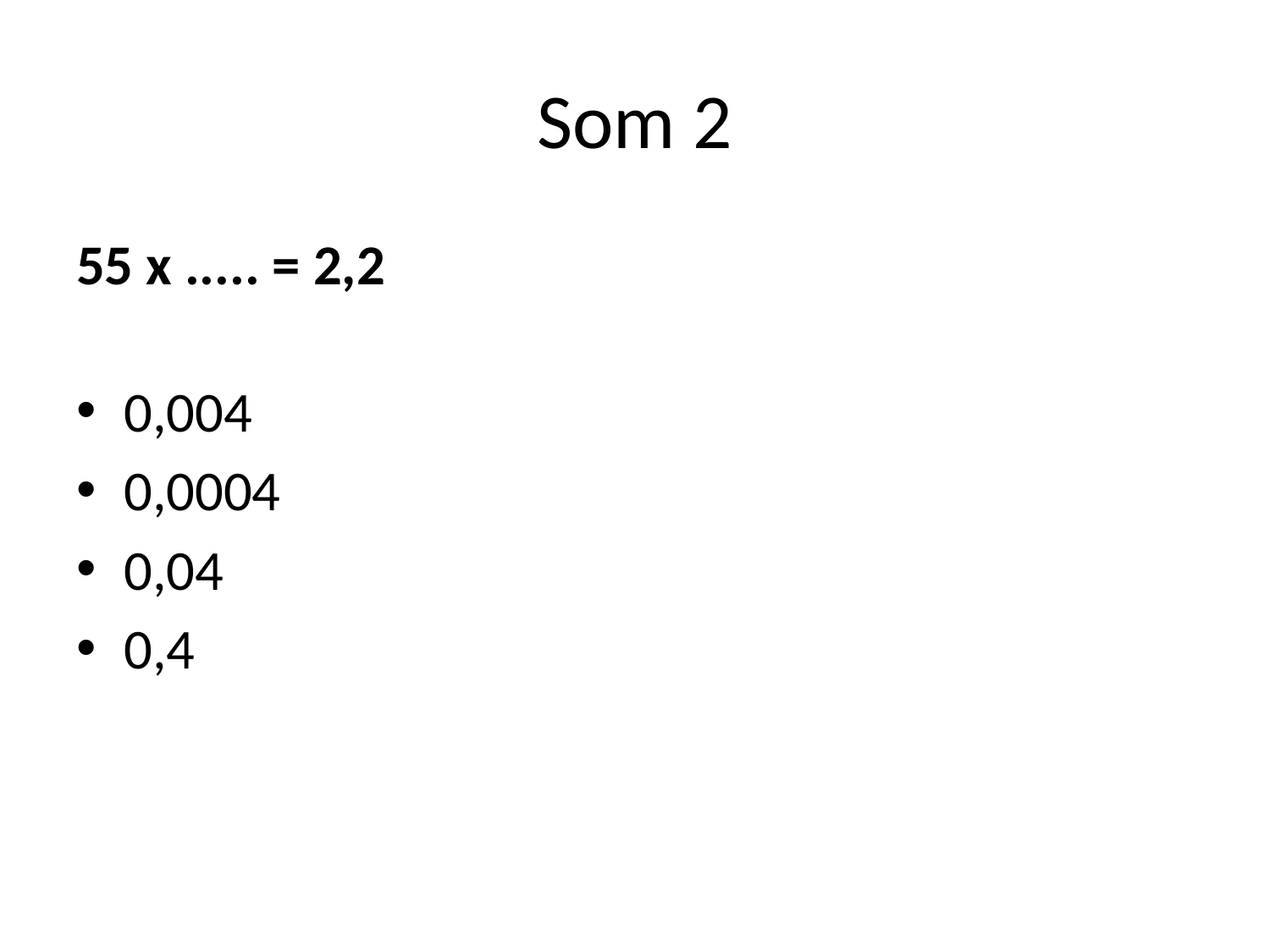

# Som 2
55 x ..... = 2,2
0,004
0,0004
0,04
0,4